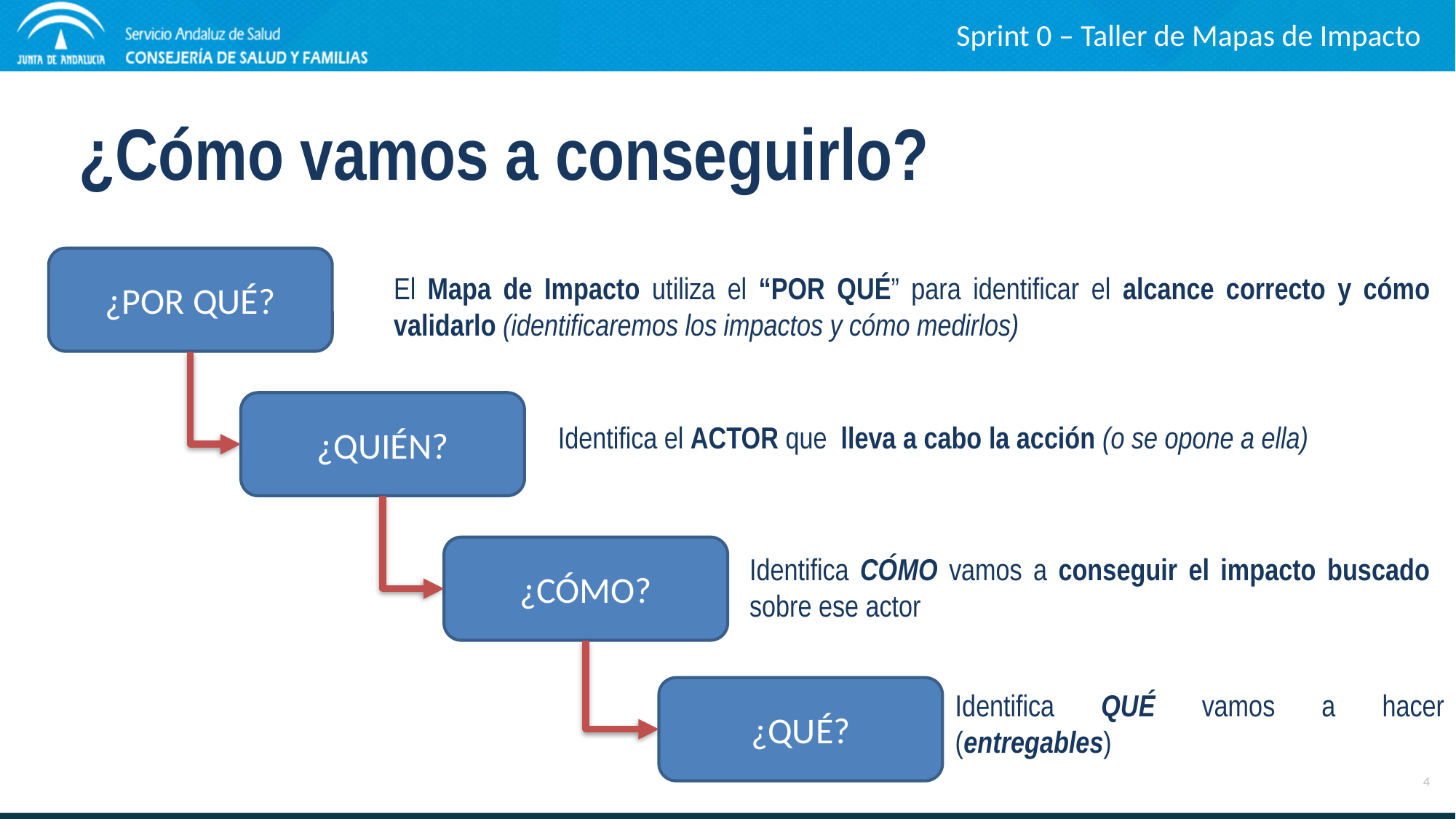

Sprint 0 – Taller de Mapas de Impacto
¿Cómo vamos a conseguirlo?
¿POR QUÉ?
El Mapa de Impacto utiliza el “POR QUÉ” para identificar el alcance correcto y cómo validarlo (identificaremos los impactos y cómo medirlos)
¿QUIÉN?
Identifica el ACTOR que  lleva a cabo la acción (o se opone a ella)
¿CÓMO?
Identifica CÓMO vamos a conseguir el impacto buscado sobre ese actor
¿QUÉ?
Identifica QUÉ vamos a hacer (entregables)
4